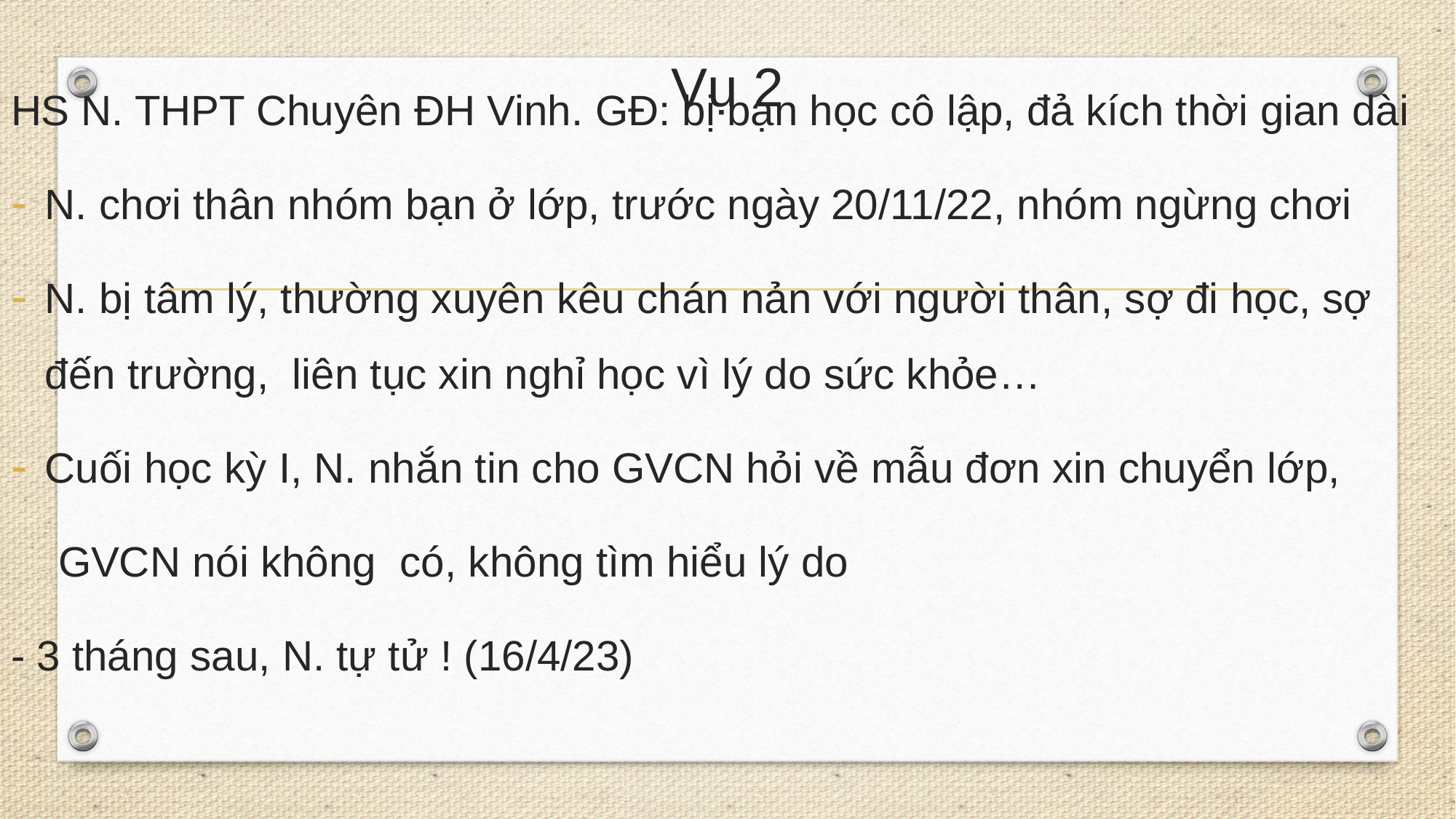

HS N. THPT Chuyên ĐH Vinh. GĐ: bị bạn học cô lập, đả kích thời gian dài
N. chơi thân nhóm bạn ở lớp, trước ngày 20/11/22, nhóm ngừng chơi
N. bị tâm lý, thường xuyên kêu chán nản với người thân, sợ đi học, sợ đến trường,  liên tục xin nghỉ học vì lý do sức khỏe…
Cuối học kỳ I, N. nhắn tin cho GVCN hỏi về mẫu đơn xin chuyển lớp,
    GVCN nói không  có, không tìm hiểu lý do
- 3 tháng sau, N. tự tử ! (16/4/23)
# Vụ 2